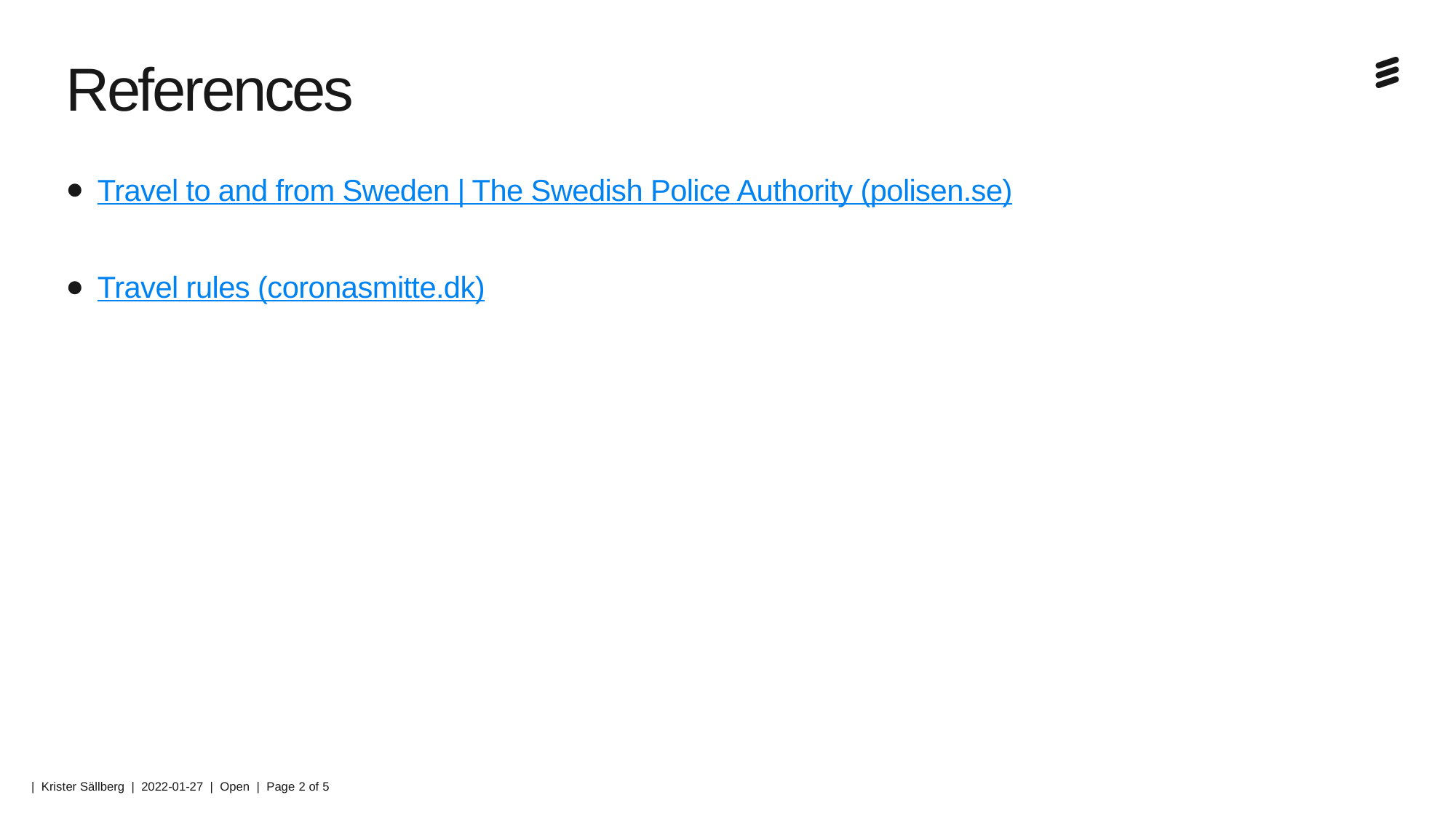

# References
Travel to and from Sweden | The Swedish Police Authority (polisen.se)

Travel rules (coronasmitte.dk)